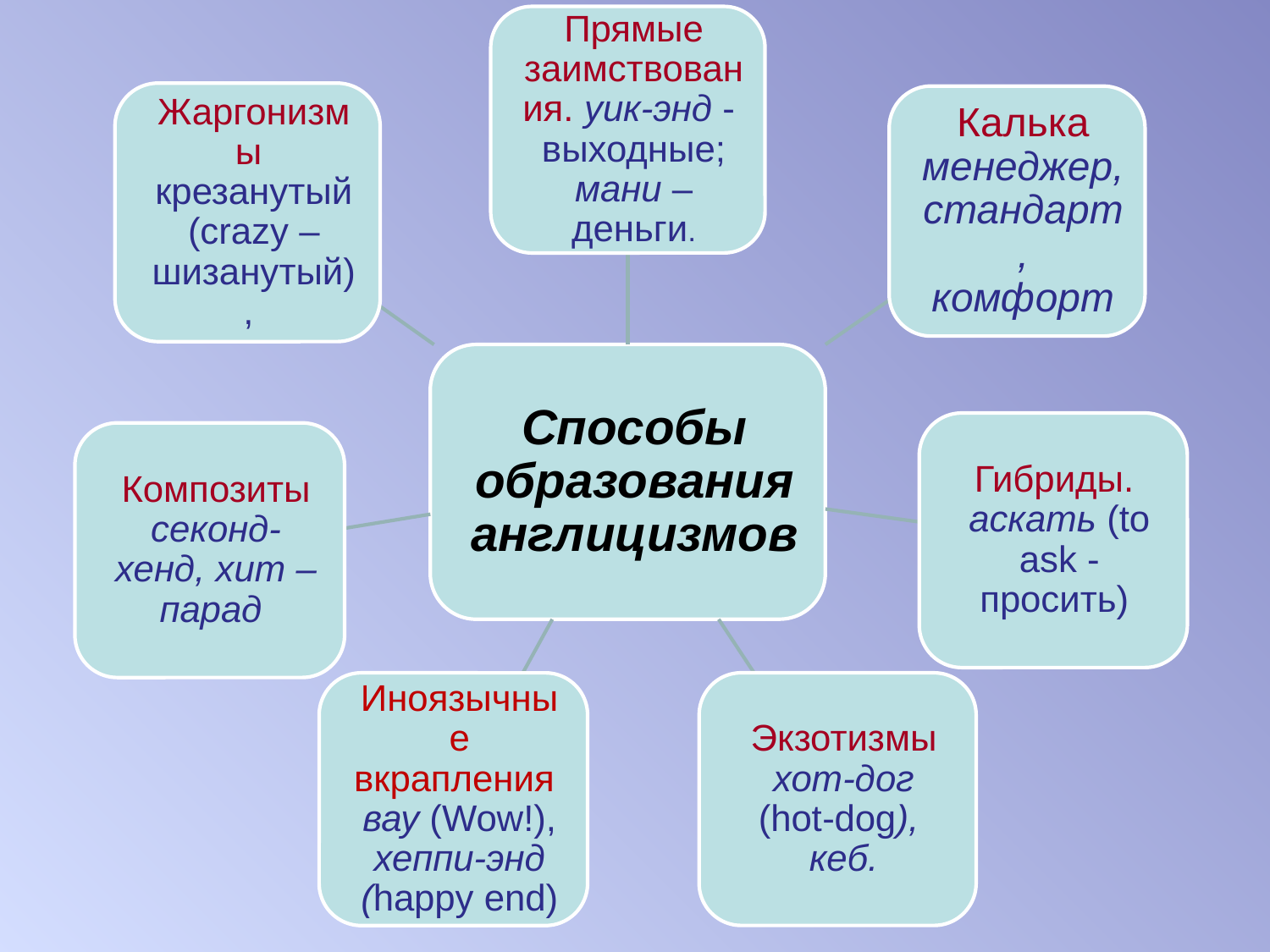

Способы образования англицизмов
Прямые заимствования. уик-энд -  выходные; мани – деньги.
Калька менеджер, стандарт, комфорт
Гибриды.  аскать (to ask - просить)
Экзотизмы хот-дог (hot-dog),  кеб.
Иноязычные вкрапления  вау (Wow!), хеппи-энд (happy end)
Композиты секонд-хенд, хит – парад
Жаргонизмы  крезанутый (crazy – шизанутый),